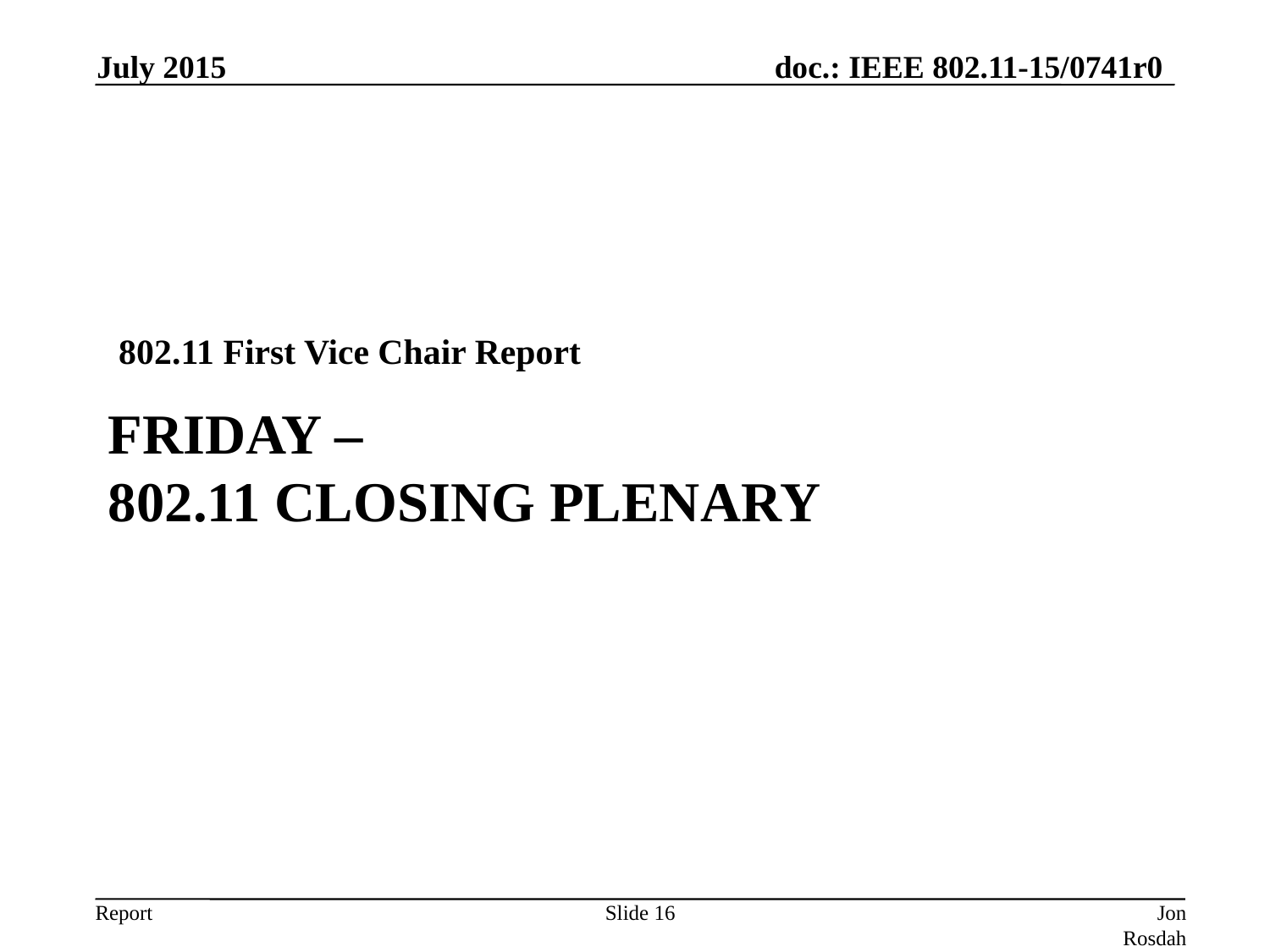

July 2015
802.11 First Vice Chair Report
# Friday – 802.11 Closing Plenary
Slide 16
Jon Rosdahl (CSR)